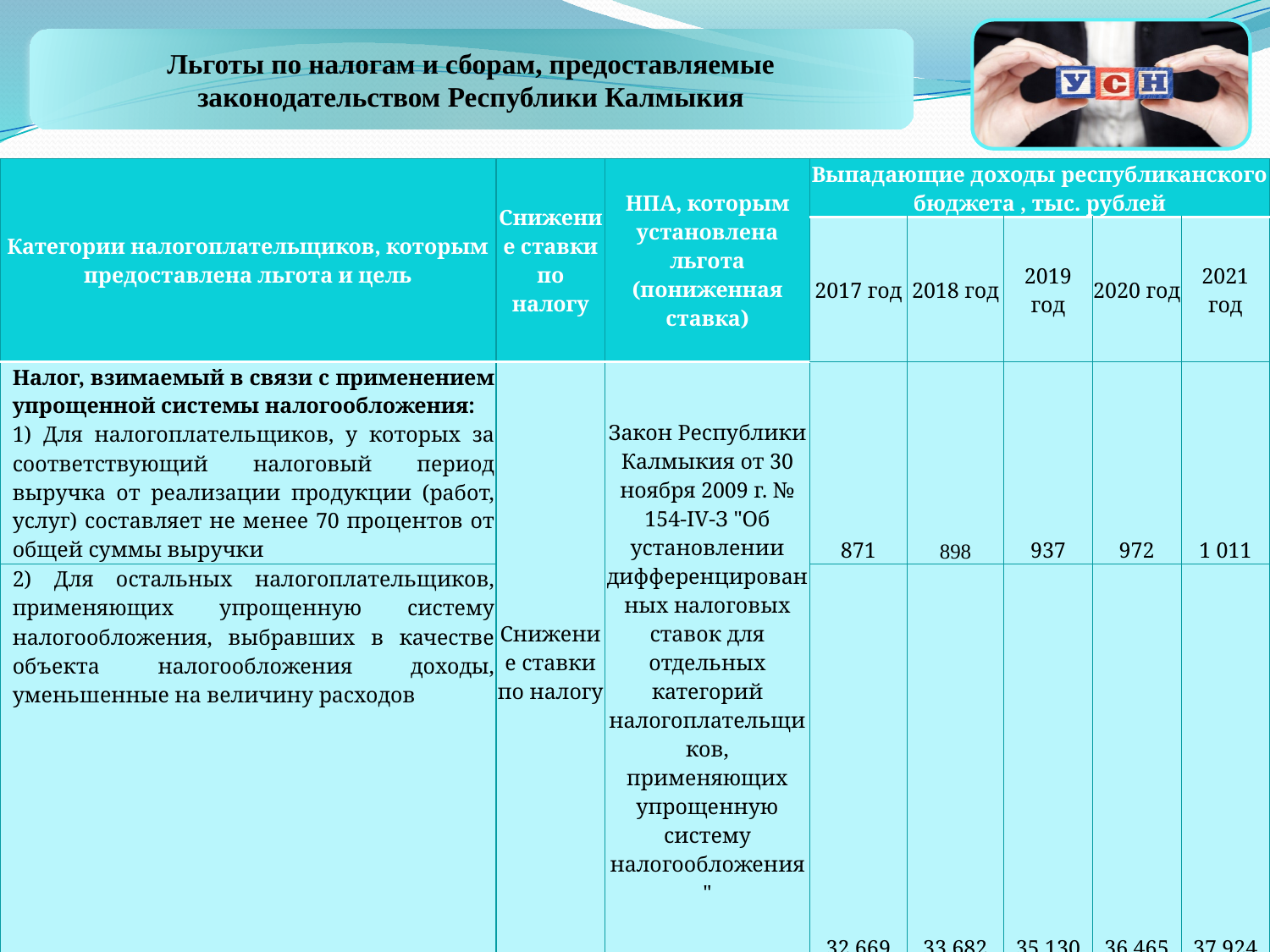

Льготы по налогам и сборам, предоставляемые законодательством Республики Калмыкия
| Категории налогоплательщиков, которым предоставлена льгота и цель | Снижение ставки по налогу | НПА, которым установлена льгота (пониженная ставка) | Выпадающие доходы республиканского бюджета , тыс. рублей |  |  |  |  |
| --- | --- | --- | --- | --- | --- | --- | --- |
|  |  |  | 2017 год | 2018 год | 2019 год | 2020 год | 2021 год |
| Налог, взимаемый в связи с применением упрощенной системы налогообложения: 1) Для налогоплательщиков, у которых за соответствующий налоговый период выручка от реализации продукции (работ, услуг) составляет не менее 70 процентов от общей суммы выручки | Снижение ставки по налогу | Закон Республики Калмыкия от 30 ноября 2009 г. № 154-IV-З "Об установлении дифференцированных налоговых ставок для отдельных категорий налогоплательщиков, применяющих упрощенную систему налогообложения" | 871 | 898 | 937 | 972 | 1 011 |
| 2) Для остальных налогоплательщиков, применяющих упрощенную систему налогообложения, выбравших в качестве объекта налогообложения доходы, уменьшенные на величину расходов |  |  | 32 669 | 33 682 | 35 130 | 36 465 | 37 924 |
| Итого по налогу, взимаемого в связи с применением упрощенной системы налогообложения |  |  | 33 540 | 34 580 | 36 067 | 37 437 | 38 935 |
| Всего: |  |  | 454 388 | 459 752 | 465 856 | 472 434 | 477 619 |